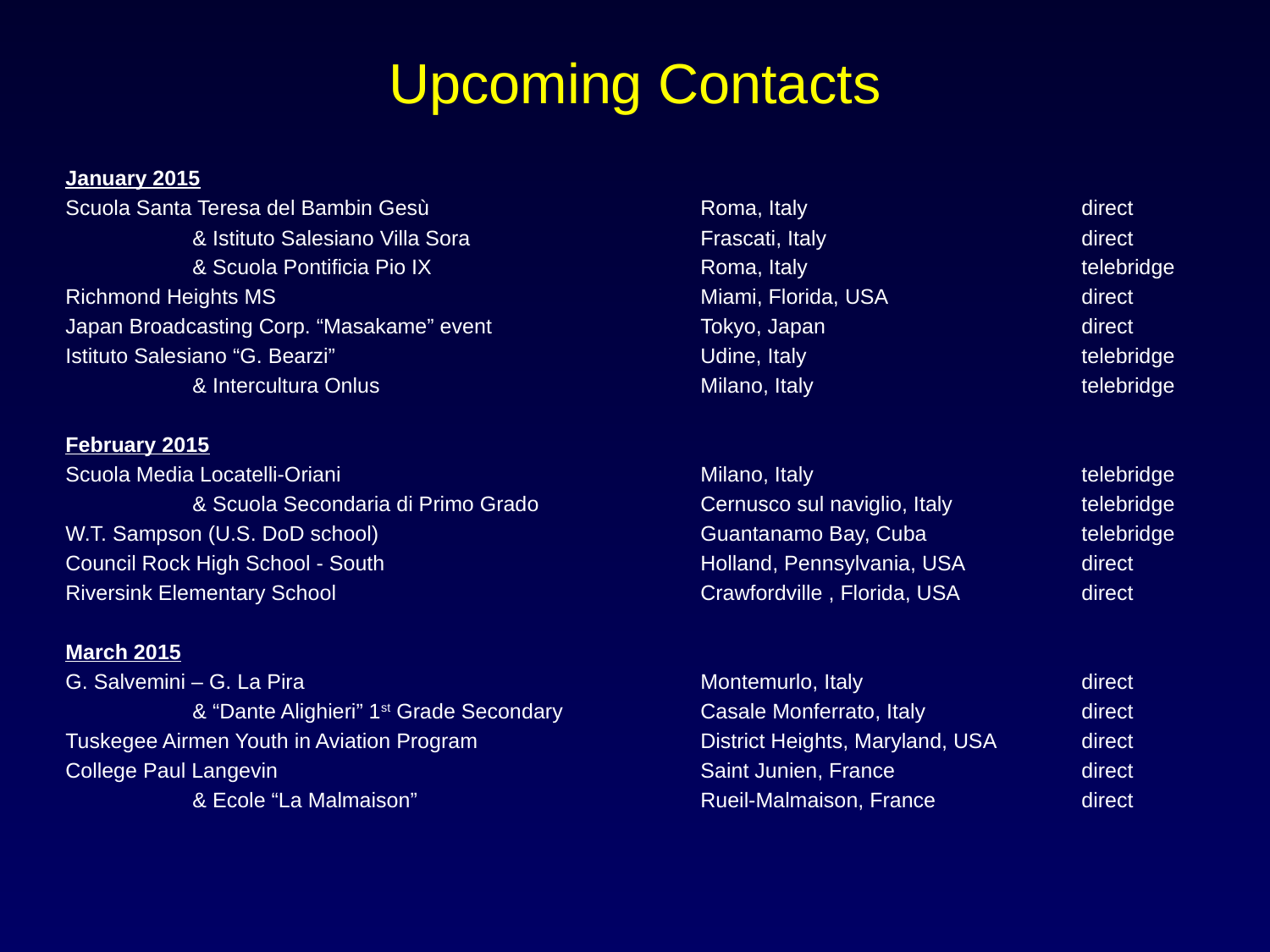

# Upcoming Contacts
January 2015
Scuola Santa Teresa del Bambin Gesù			Roma, Italy			direct
	& Istituto Salesiano Villa Sora		Frascati, Italy			direct
	& Scuola Pontificia Pio IX			Roma, Italy			telebridge
Richmond Heights MS				Miami, Florida, USA		direct
Japan Broadcasting Corp. “Masakame” event		Tokyo, Japan			direct
Istituto Salesiano “G. Bearzi”			Udine, Italy			telebridge
	& Intercultura Onlus			Milano, Italy			telebridge

February 2015
Scuola Media Locatelli-Oriani			Milano, Italy			telebridge
	& Scuola Secondaria di Primo Grado		Cernusco sul naviglio, Italy		telebridge
W.T. Sampson (U.S. DoD school)			Guantanamo Bay, Cuba		telebridge
Council Rock High School - South			Holland, Pennsylvania, USA	direct
Riversink Elementary School			Crawfordville , Florida, USA	direct

March 2015
G. Salvemini – G. La Pira				Montemurlo, Italy		direct
	& “Dante Alighieri” 1st Grade Secondary		Casale Monferrato, Italy		direct
Tuskegee Airmen Youth in Aviation Program		District Heights, Maryland, USA	direct
College Paul Langevin				Saint Junien, France		direct
	& Ecole “La Malmaison”			Rueil-Malmaison, France		direct